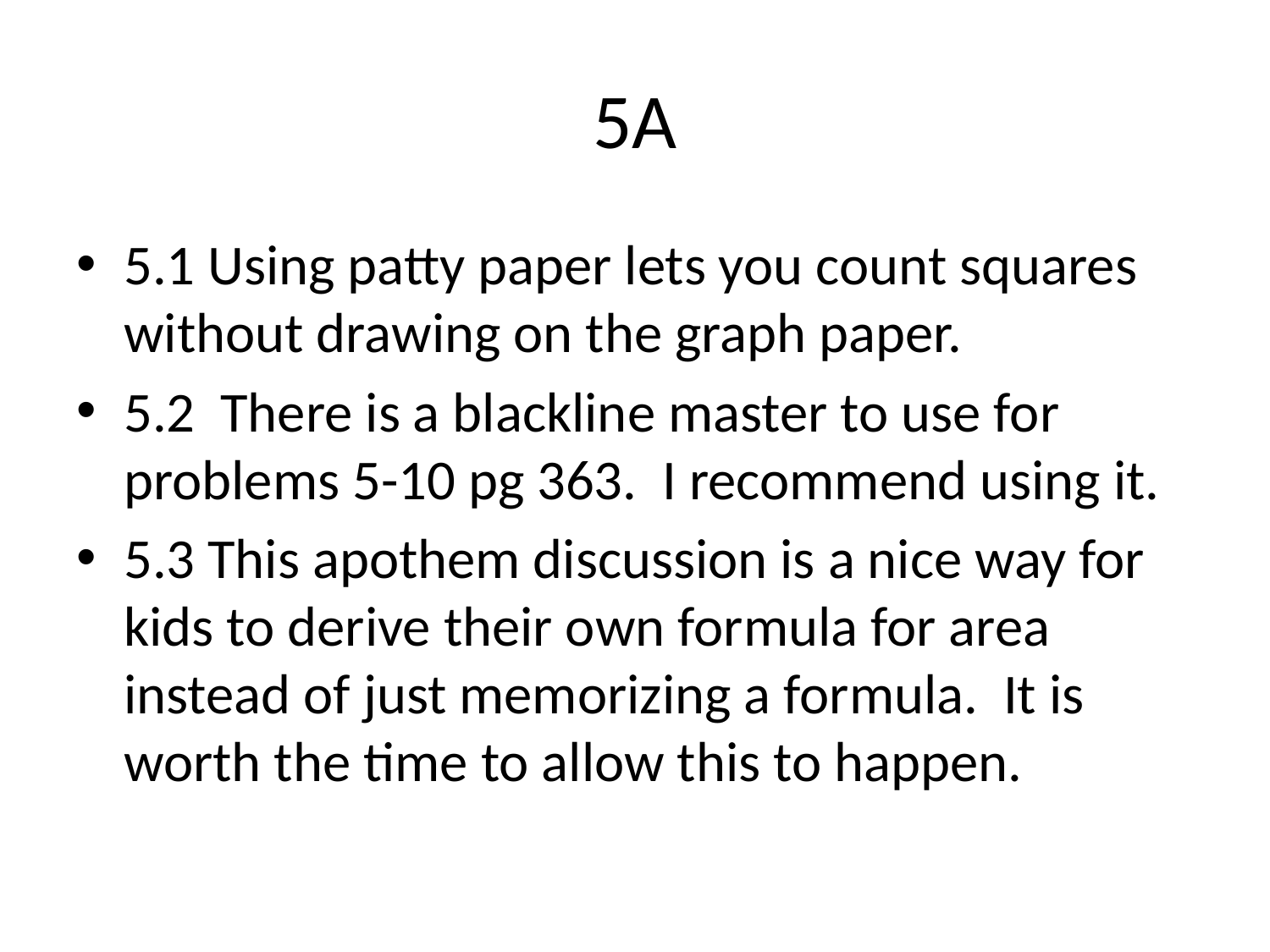

# 5A
5.1 Using patty paper lets you count squares without drawing on the graph paper.
5.2  There is a blackline master to use for problems 5-10 pg 363.  I recommend using it.
5.3 This apothem discussion is a nice way for kids to derive their own formula for area instead of just memorizing a formula.  It is worth the time to allow this to happen.